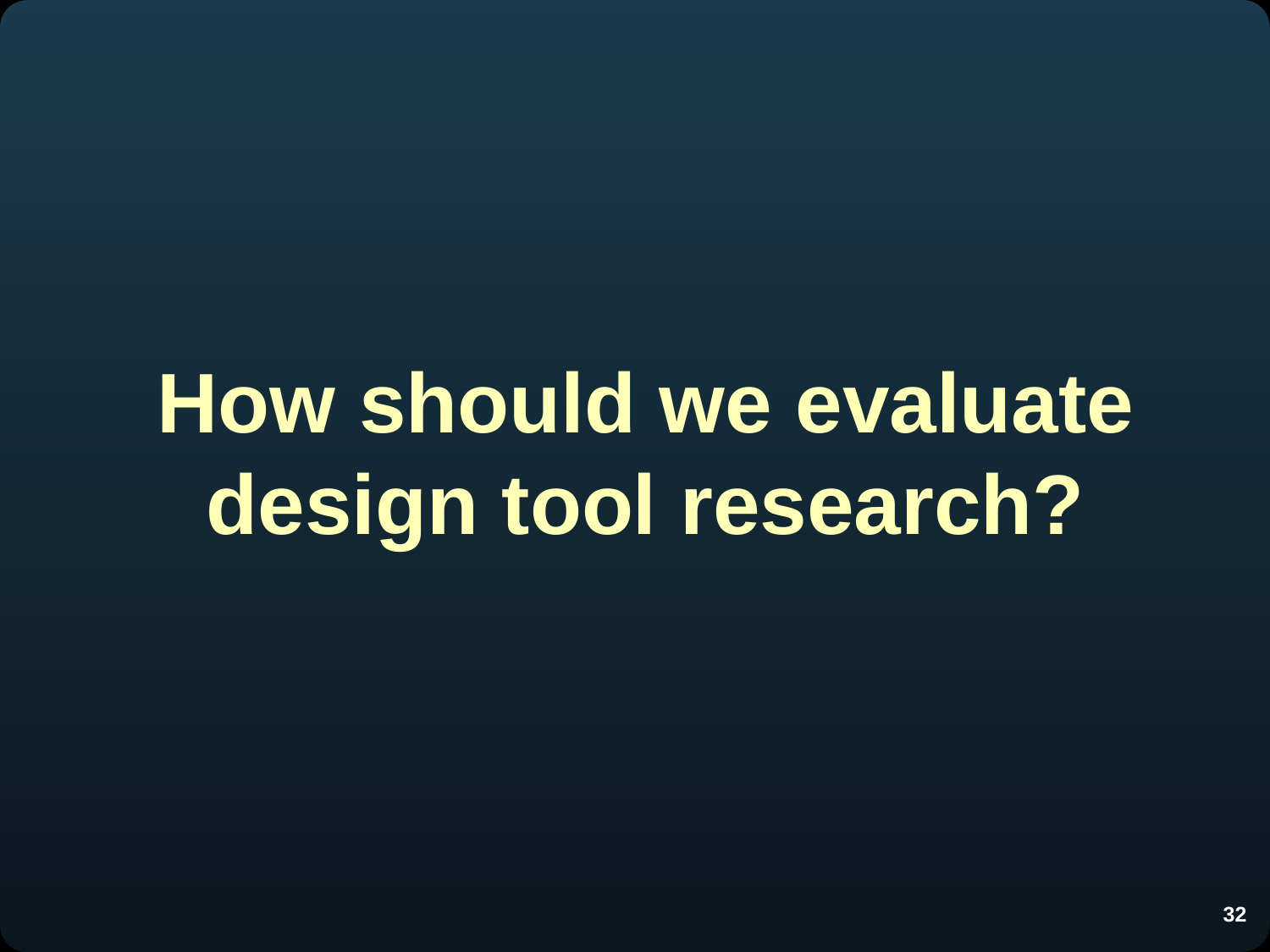

# How should we evaluate design tool research?
32